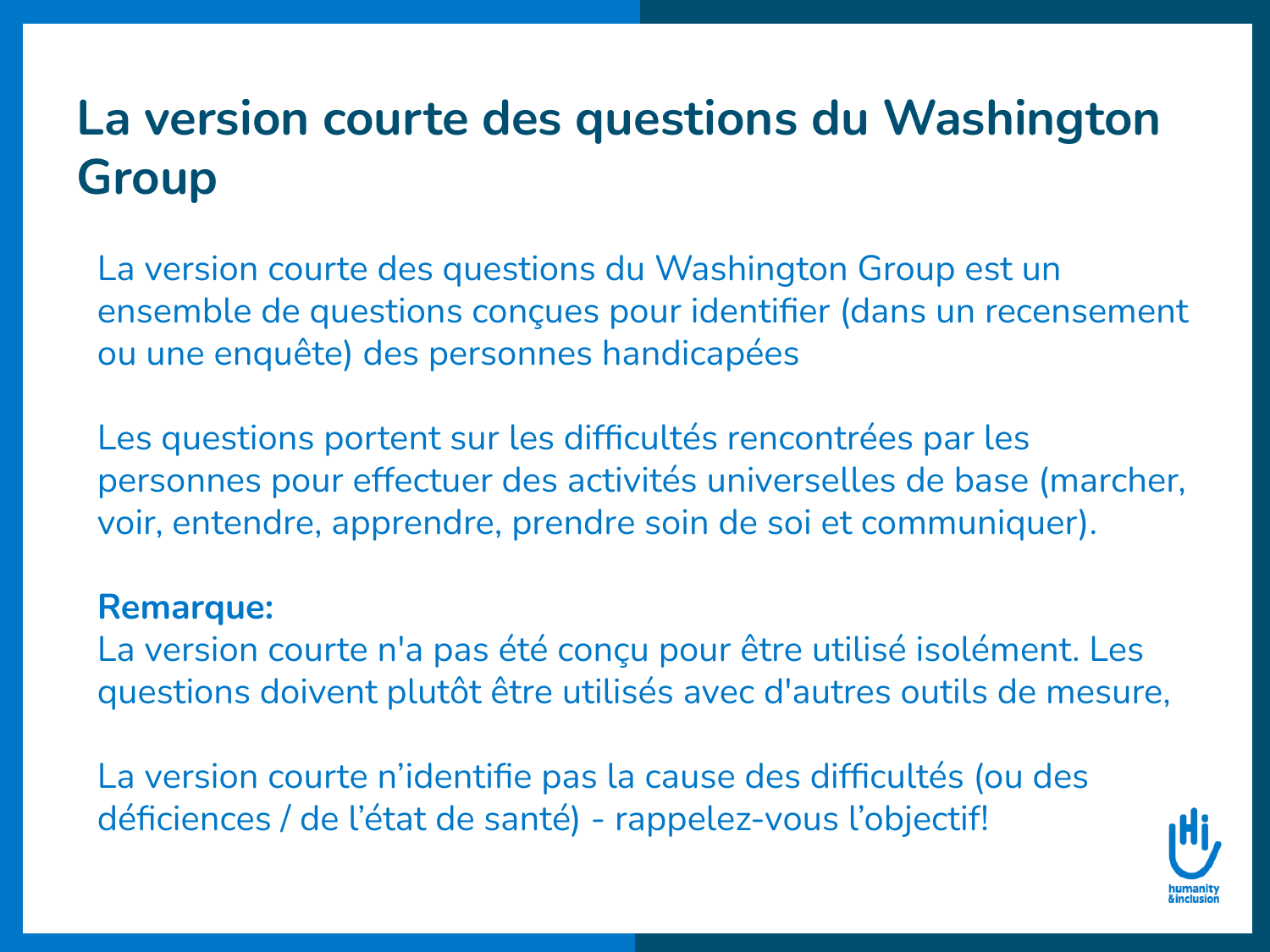

# La version courte des questions du Washington Group
La version courte des questions du Washington Group est un ensemble de questions conçues pour identifier (dans un recensement ou une enquête) des personnes handicapées

Les questions portent sur les difficultés rencontrées par les personnes pour effectuer des activités universelles de base (marcher, voir, entendre, apprendre, prendre soin de soi et communiquer).

Remarque:
La version courte n'a pas été conçu pour être utilisé isolément. Les questions doivent plutôt être utilisés avec d'autres outils de mesure,

La version courte n’identifie pas la cause des difficultés (ou des déficiences / de l’état de santé) - rappelez-vous l’objectif!